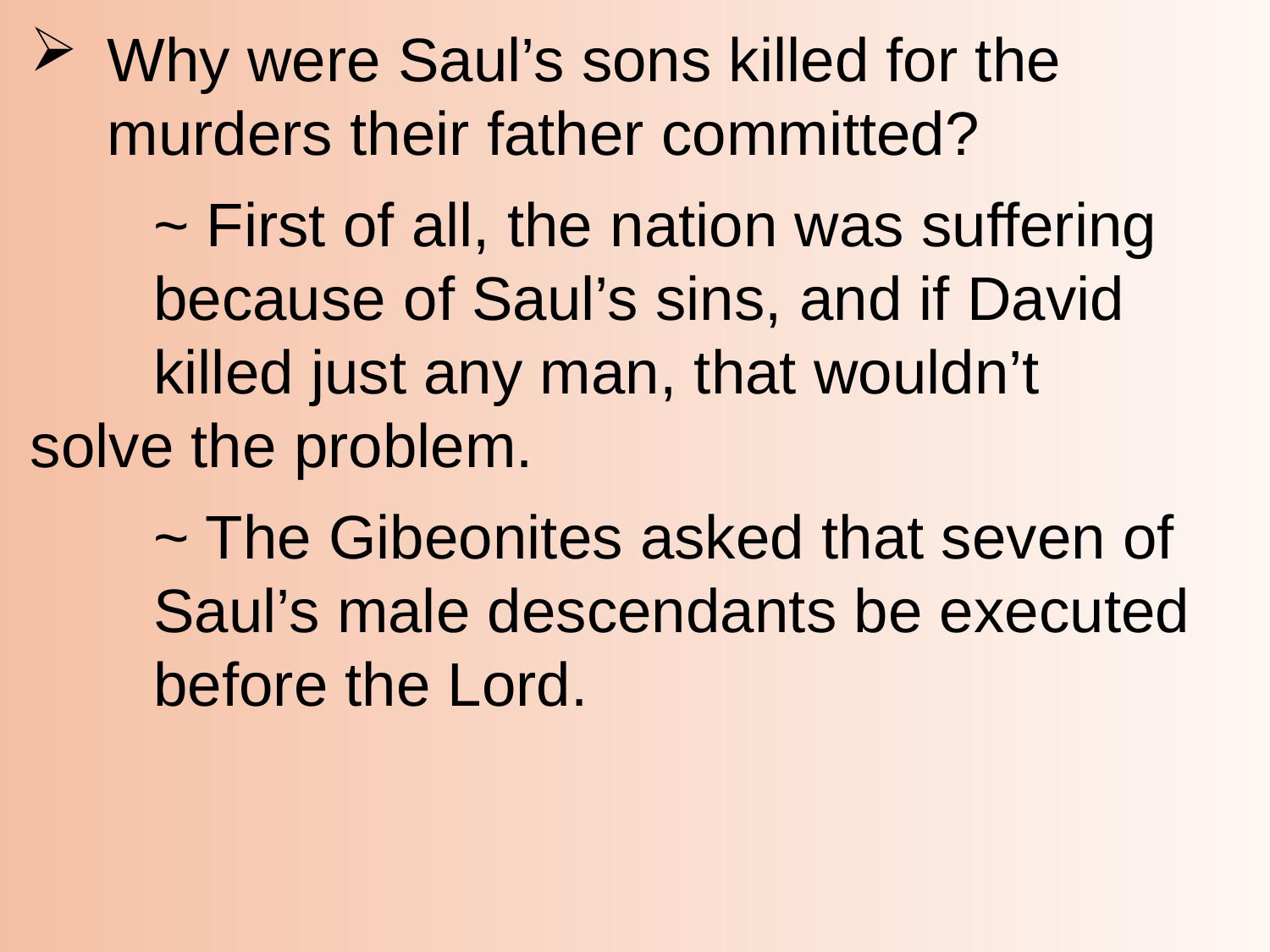

Why were Saul’s sons killed for the murders their father committed?
		~ First of all, the nation was suffering 						because of Saul’s sins, and if David 					killed just any man, that wouldn’t 						solve the problem.
		~ The Gibeonites asked that seven of 					Saul’s male descendants be executed 					before the Lord.